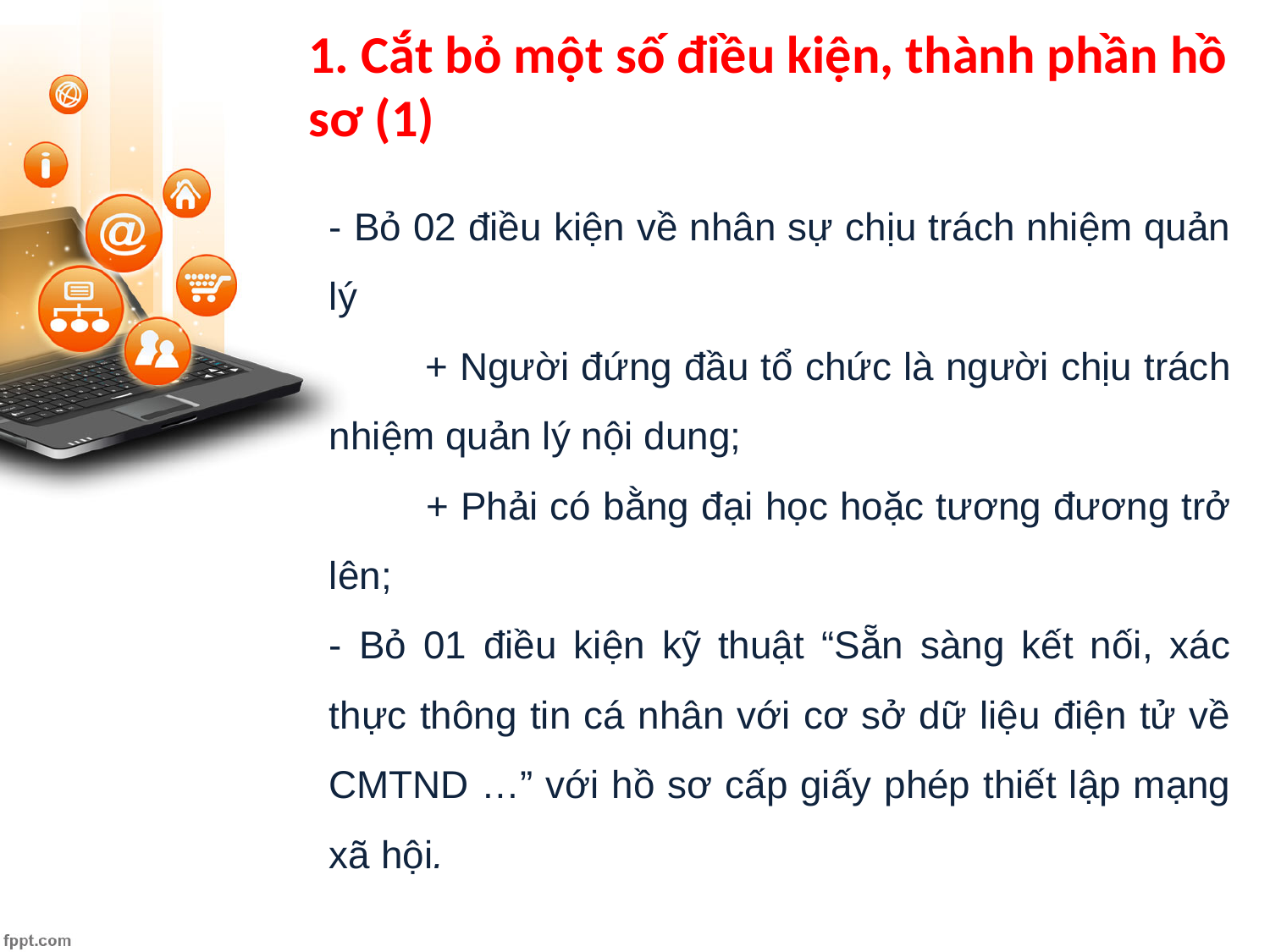

1. Cắt bỏ một số điều kiện, thành phần hồ sơ (1)
- Bỏ 02 điều kiện về nhân sự chịu trách nhiệm quản lý
        + Người đứng đầu tổ chức là người chịu trách nhiệm quản lý nội dung;
        + Phải có bằng đại học hoặc tương đương trở lên;
- Bỏ 01 điều kiện kỹ thuật “Sẵn sàng kết nối, xác thực thông tin cá nhân với cơ sở dữ liệu điện tử về CMTND …” với hồ sơ cấp giấy phép thiết lập mạng xã hội.